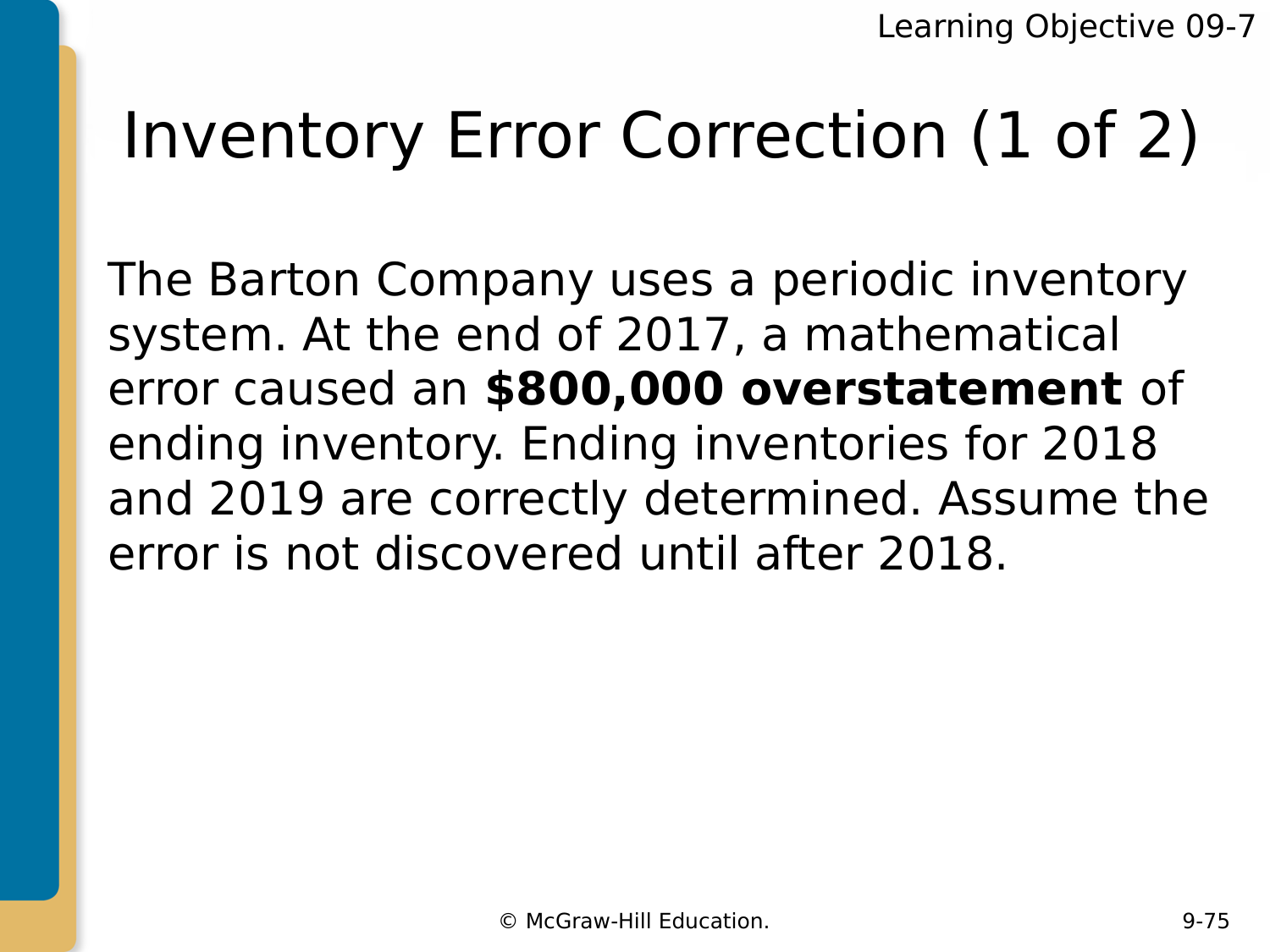

Learning Objective 09-7
# Inventory Error Correction (1 of 2)
The Barton Company uses a periodic inventory system. At the end of 2017, a mathematical error caused an $800,000 overstatement of ending inventory. Ending inventories for 2018 and 2019 are correctly determined. Assume the error is not discovered until after 2018.